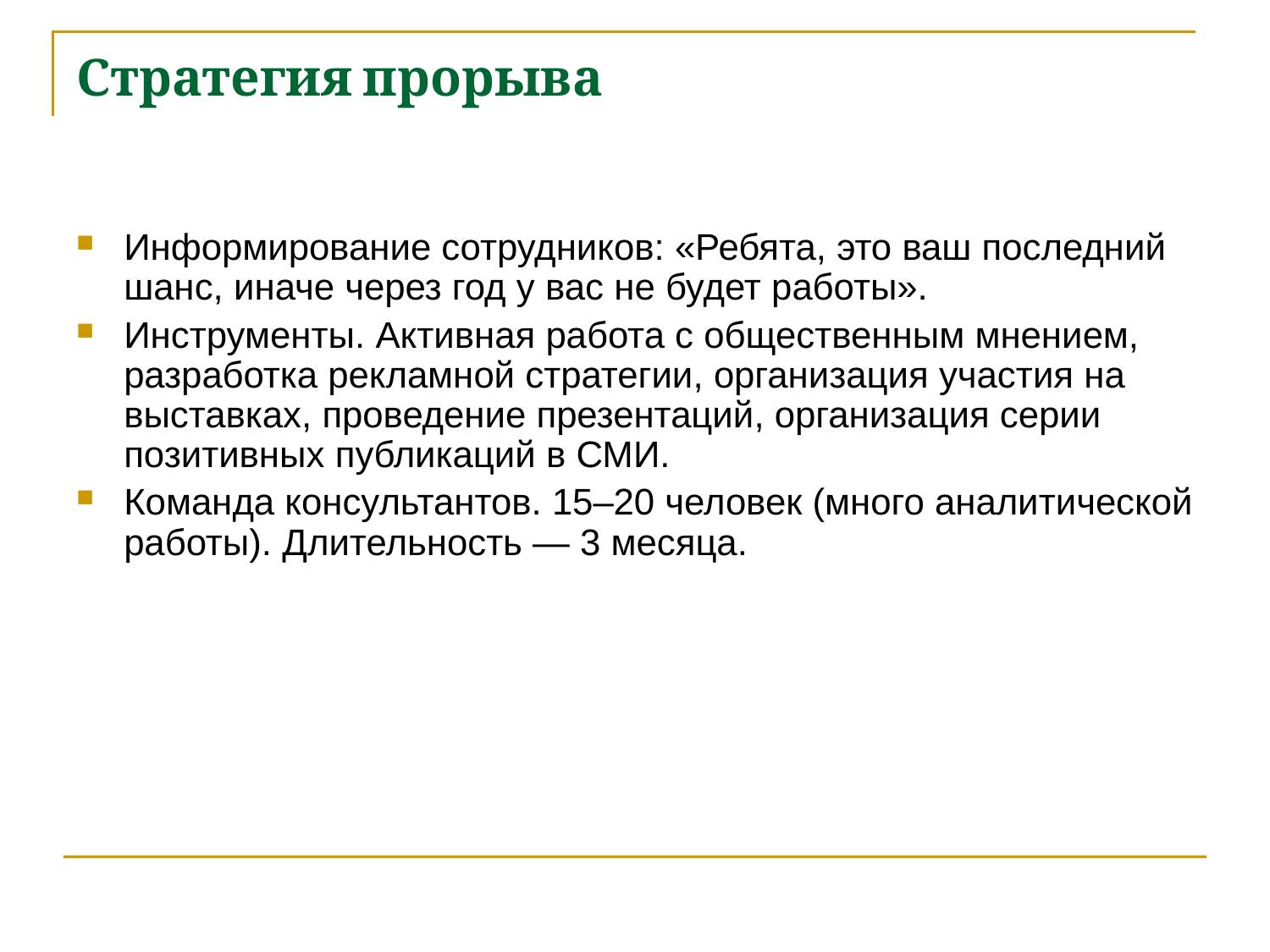

Стратегия прорыва
Информирование сотрудников: «Ребята, это ваш последний шанс, иначе через год у вас не будет работы».
Инструменты. Активная работа с общественным мнением, разработка рекламной стратегии, организация участия на выставках, проведение презентаций, организация серии позитивных публикаций в СМИ.
Команда консультантов. 15–20 человек (много аналитической работы). Длительность — 3 месяца.